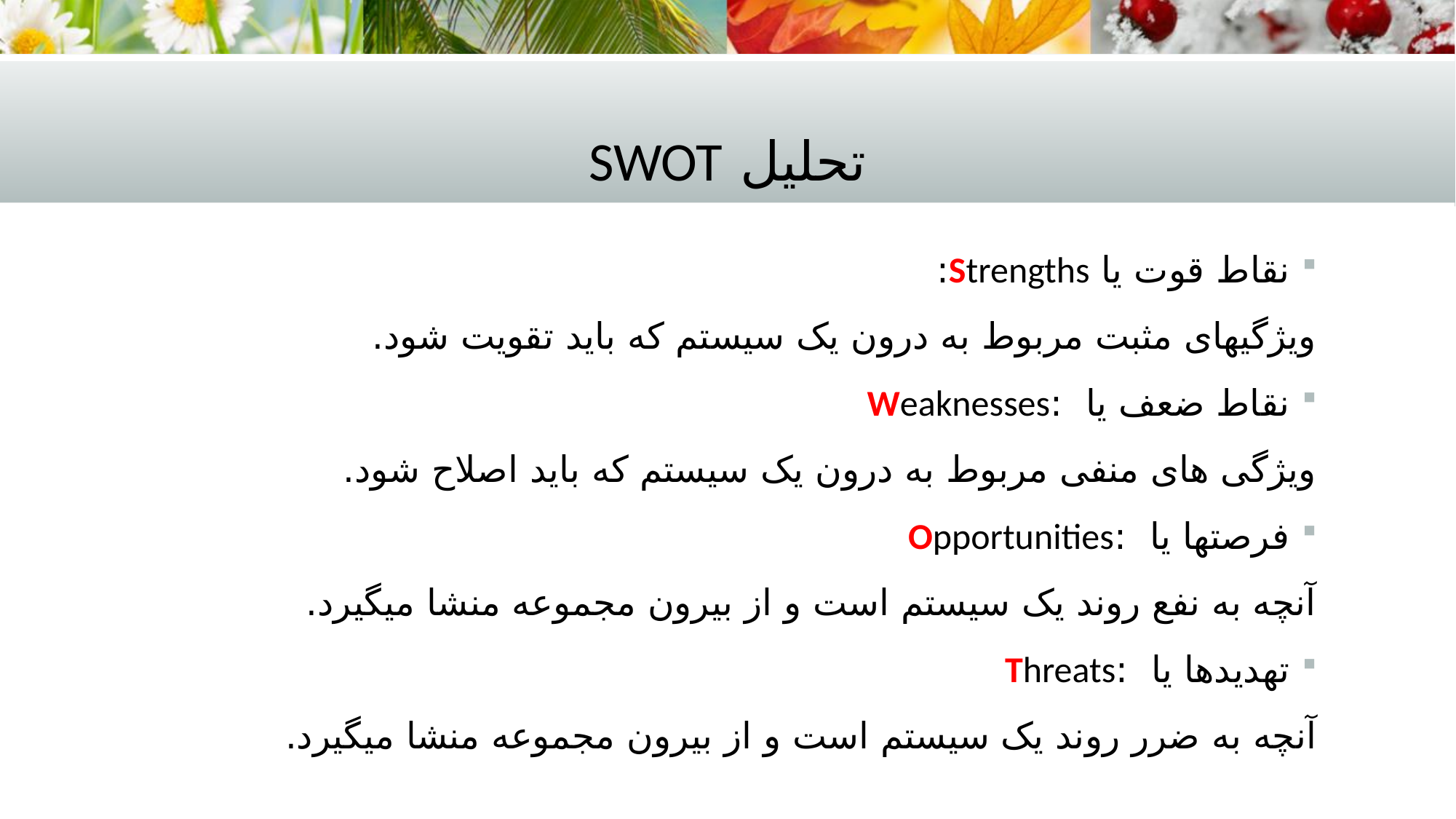

# تحلیل SWOT
نقاط قوت یا Strengths:
ویژگیهای مثبت مربوط به درون یک سیستم که باید تقویت شود.
نقاط ضعف یا  :Weaknesses
ویژگی های منفی مربوط به درون یک سیستم که باید اصلاح شود.
فرصتها یا  :Opportunities
آنچه به نفع روند یک سیستم است و از بیرون مجموعه منشا میگیرد.
تهدیدها یا  :Threats
آنچه به ضرر روند یک سیستم است و از بیرون مجموعه منشا میگیرد.